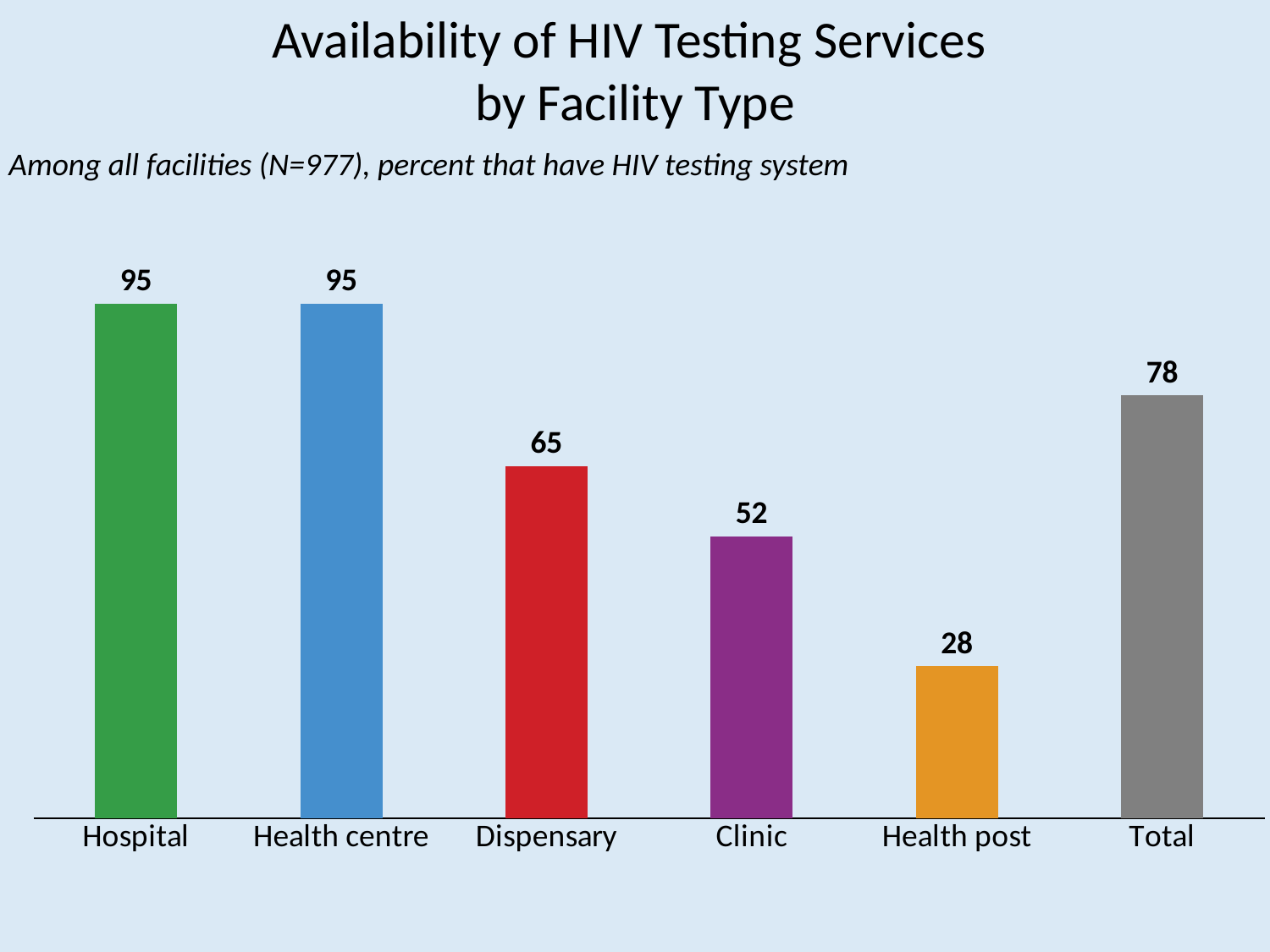

Availability of HIV Testing Services
by Facility Type
Among all facilities (N=977), percent that have HIV testing system

### Chart

| Category | HIV testing system |
|---|---|
| Hospital | 95.0 |
| Health centre | 95.0 |
| Dispensary | 65.0 |
| Clinic | 52.0 |
| Health post | 28.0 |
| Total | 78.0 |